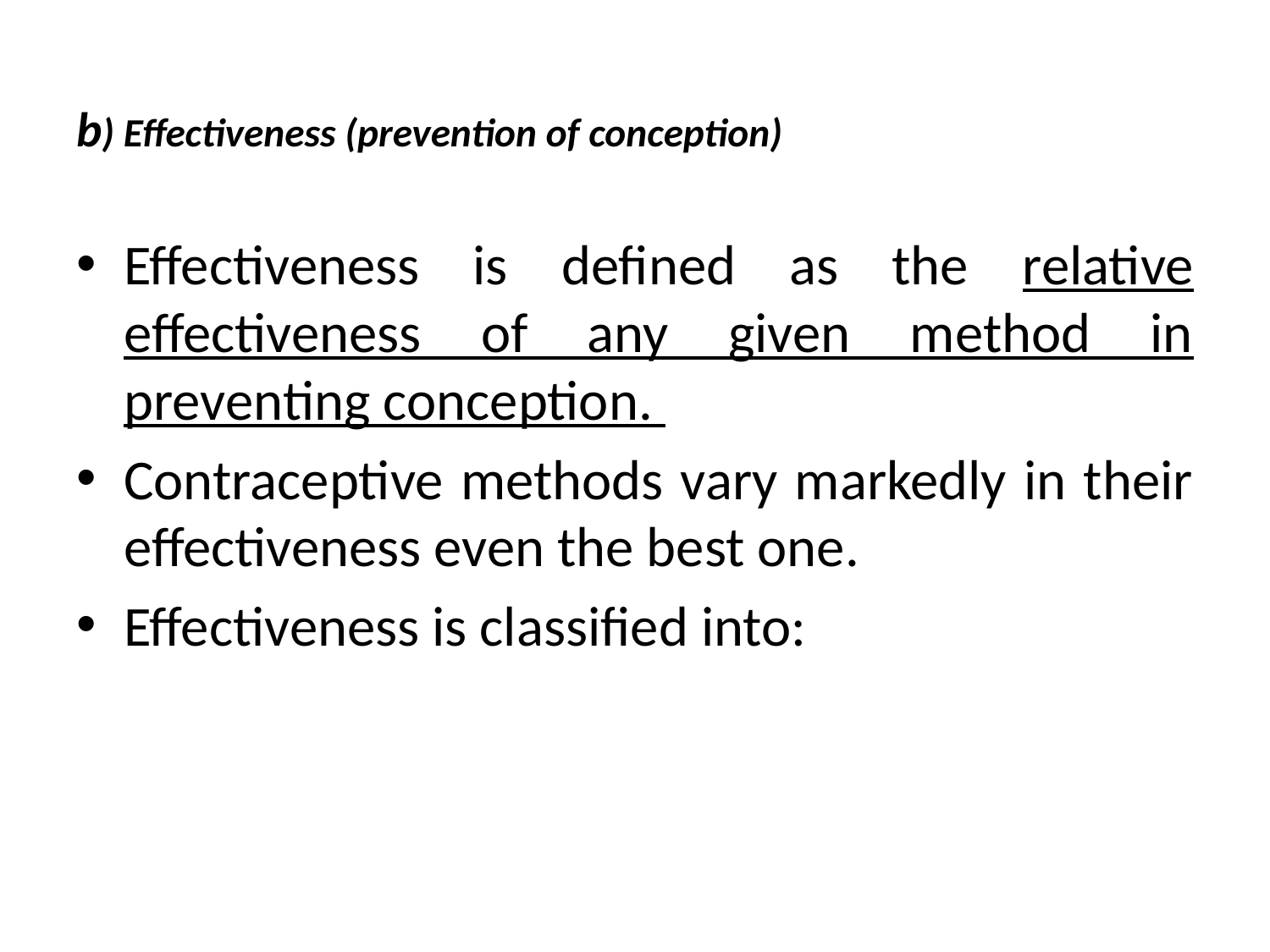

# b) Effectiveness (prevention of conception)
Effectiveness is defined as the relative effectiveness of any given method in preventing conception.
Contraceptive methods vary markedly in their effectiveness even the best one.
Effectiveness is classified into: